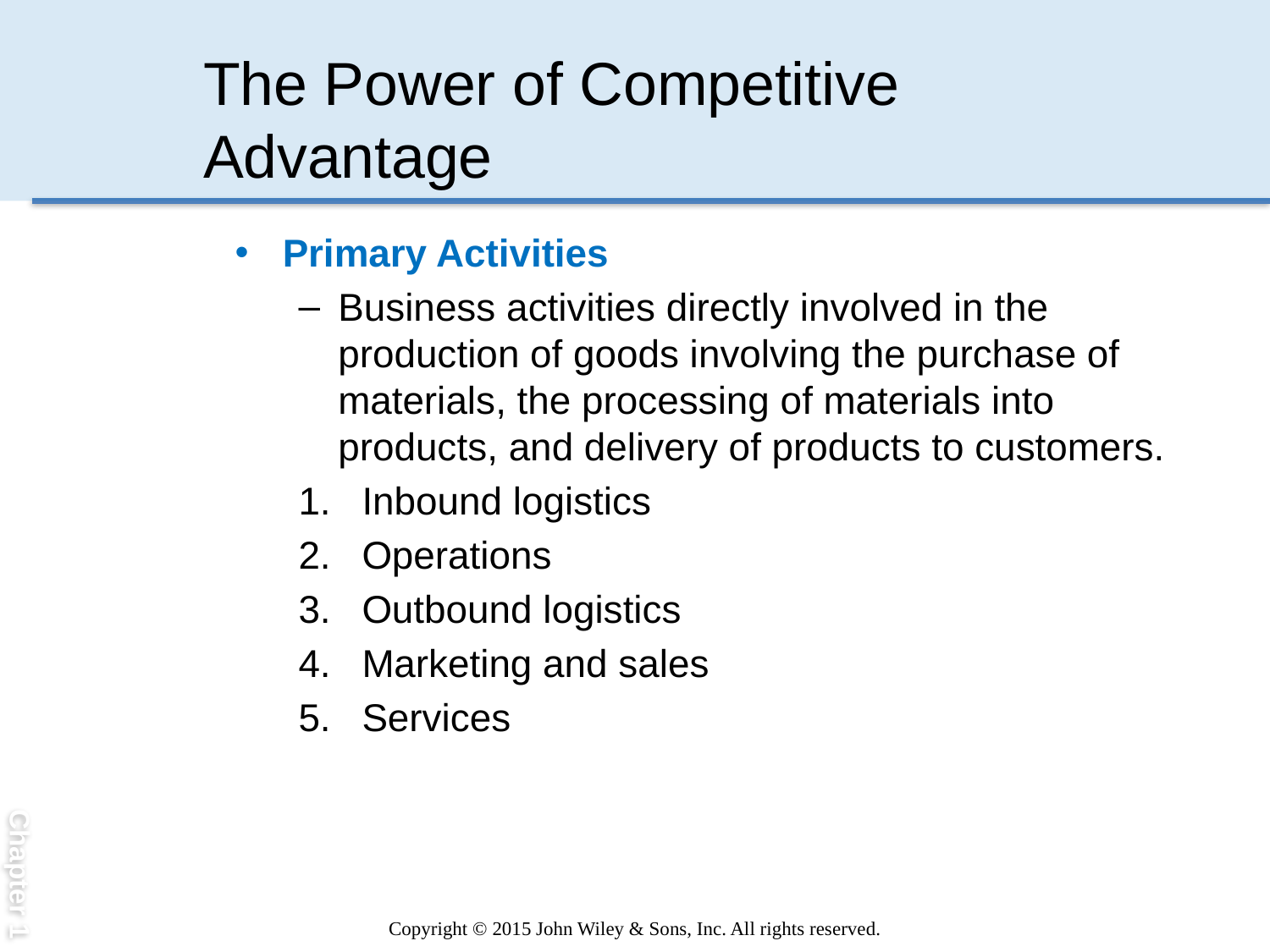

Chapter 1
# The Power of Competitive Advantage
Primary Activities
Business activities directly involved in the production of goods involving the purchase of materials, the processing of materials into products, and delivery of products to customers.
Inbound logistics
Operations
Outbound logistics
Marketing and sales
Services